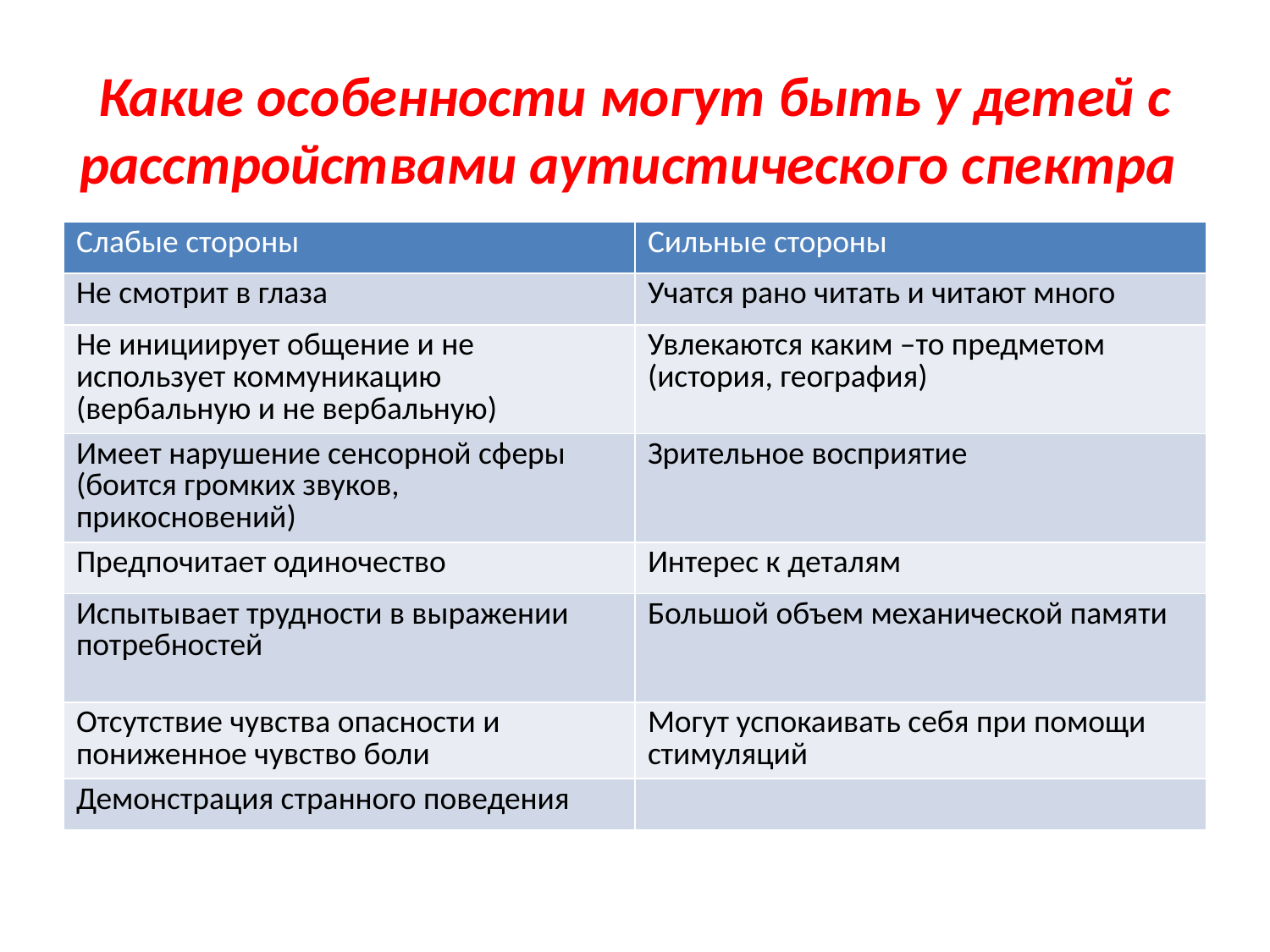

# Какие особенности могут быть у детей с расстройствами аутистического спектра
| Слабые стороны | Сильные стороны |
| --- | --- |
| Не смотрит в глаза | Учатся рано читать и читают много |
| Не инициирует общение и не использует коммуникацию (вербальную и не вербальную) | Увлекаются каким –то предметом (история, география) |
| Имеет нарушение сенсорной сферы (боится громких звуков, прикосновений) | Зрительное восприятие |
| Предпочитает одиночество | Интерес к деталям |
| Испытывает трудности в выражении потребностей | Большой объем механической памяти |
| Отсутствие чувства опасности и пониженное чувство боли | Могут успокаивать себя при помощи стимуляций |
| Демонстрация странного поведения |  |